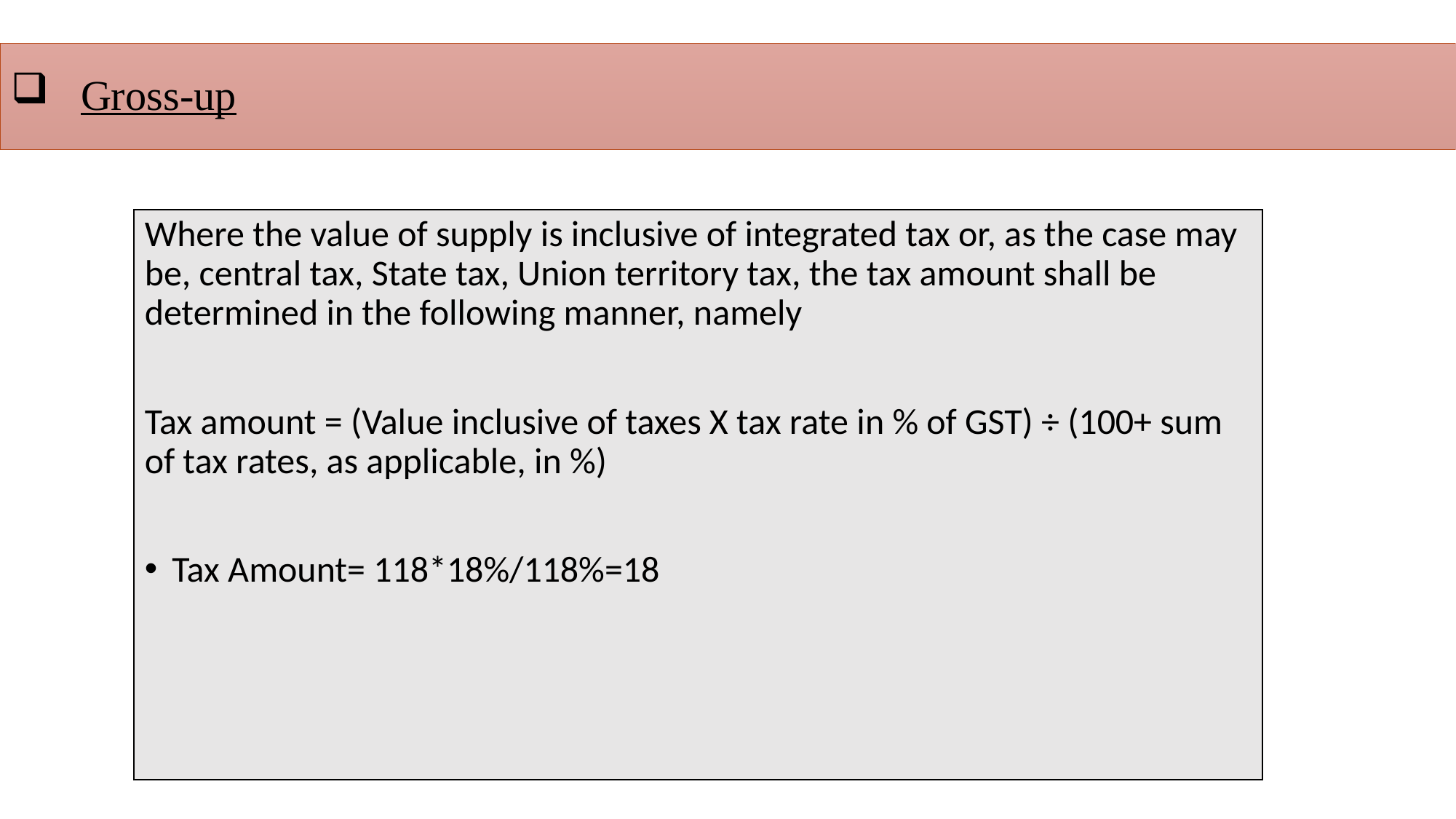

# Gross-up
Where the value of supply is inclusive of integrated tax or, as the case may be, central tax, State tax, Union territory tax, the tax amount shall be determined in the following manner, namely

Tax amount = (Value inclusive of taxes X tax rate in % of GST) ÷ (100+ sum of tax rates, as applicable, in %)

Tax Amount= 118*18%/118%=18